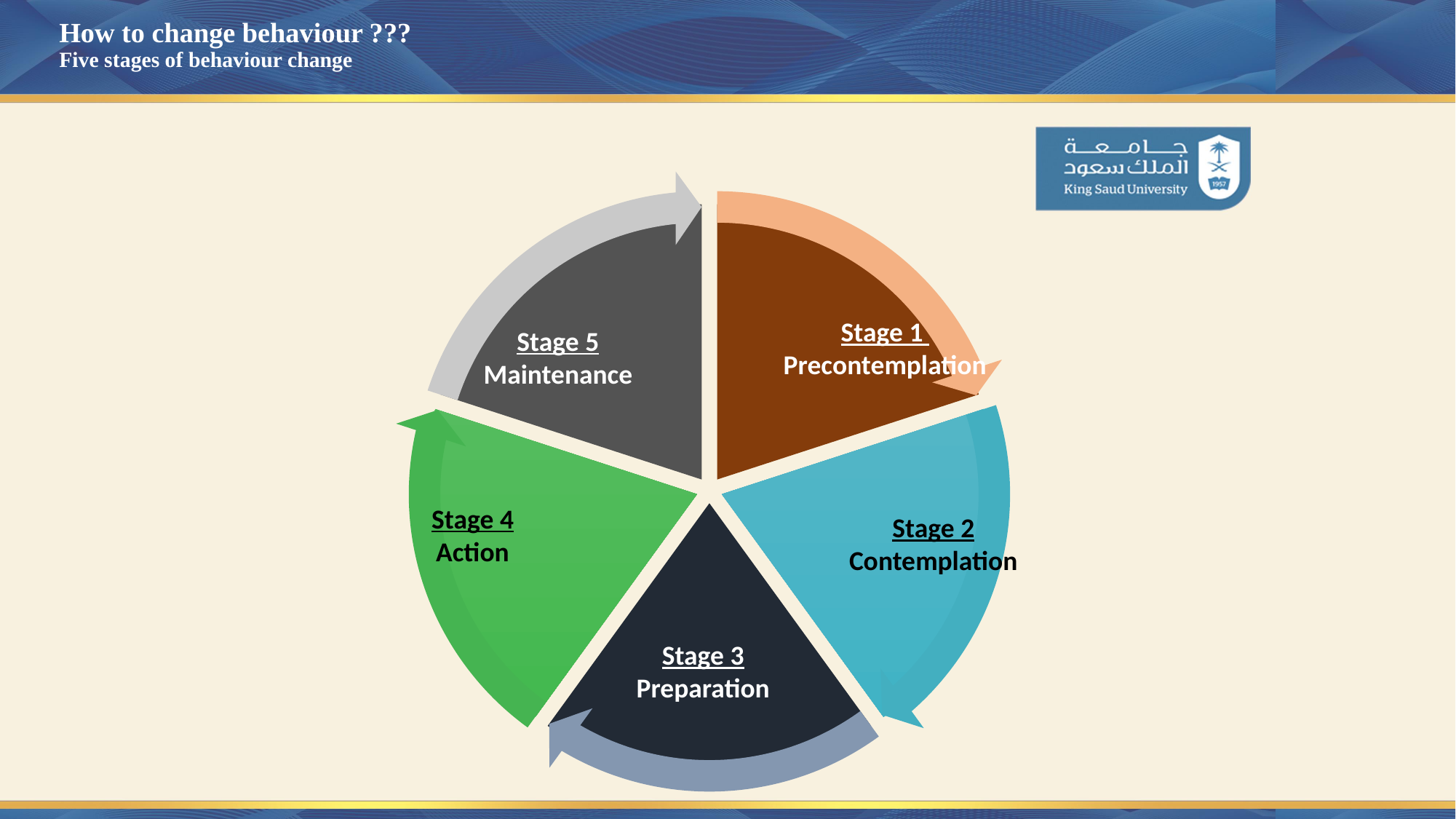

# How to change behaviour ??? Five stages of behaviour change

Stage 1
Precontemplation
Stage 5
Maintenance
Stage 4
Action
Stage 2
Contemplation
Stage 3
Preparation